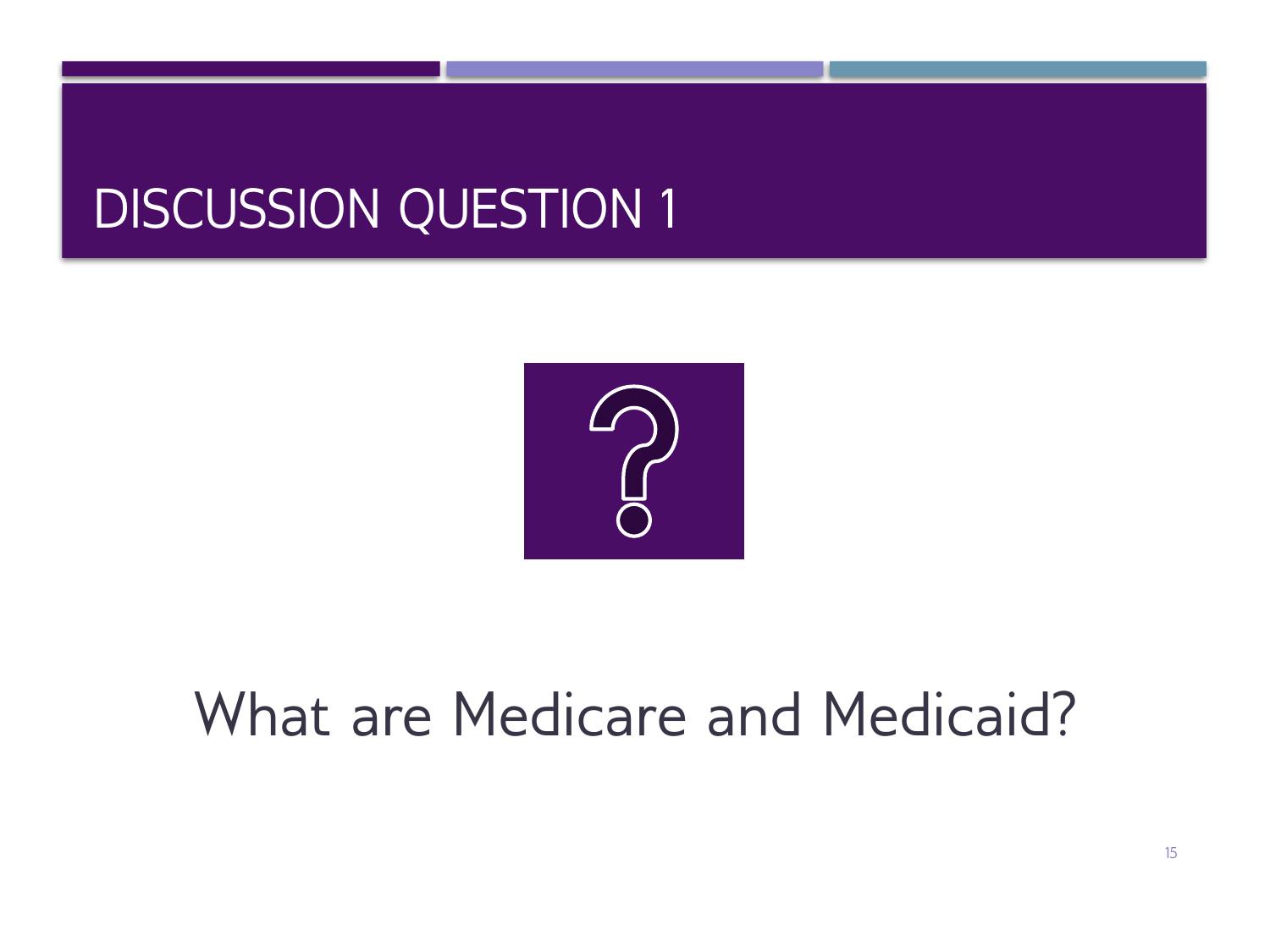

# Discussion Question 1

What are Medicare and Medicaid?

15